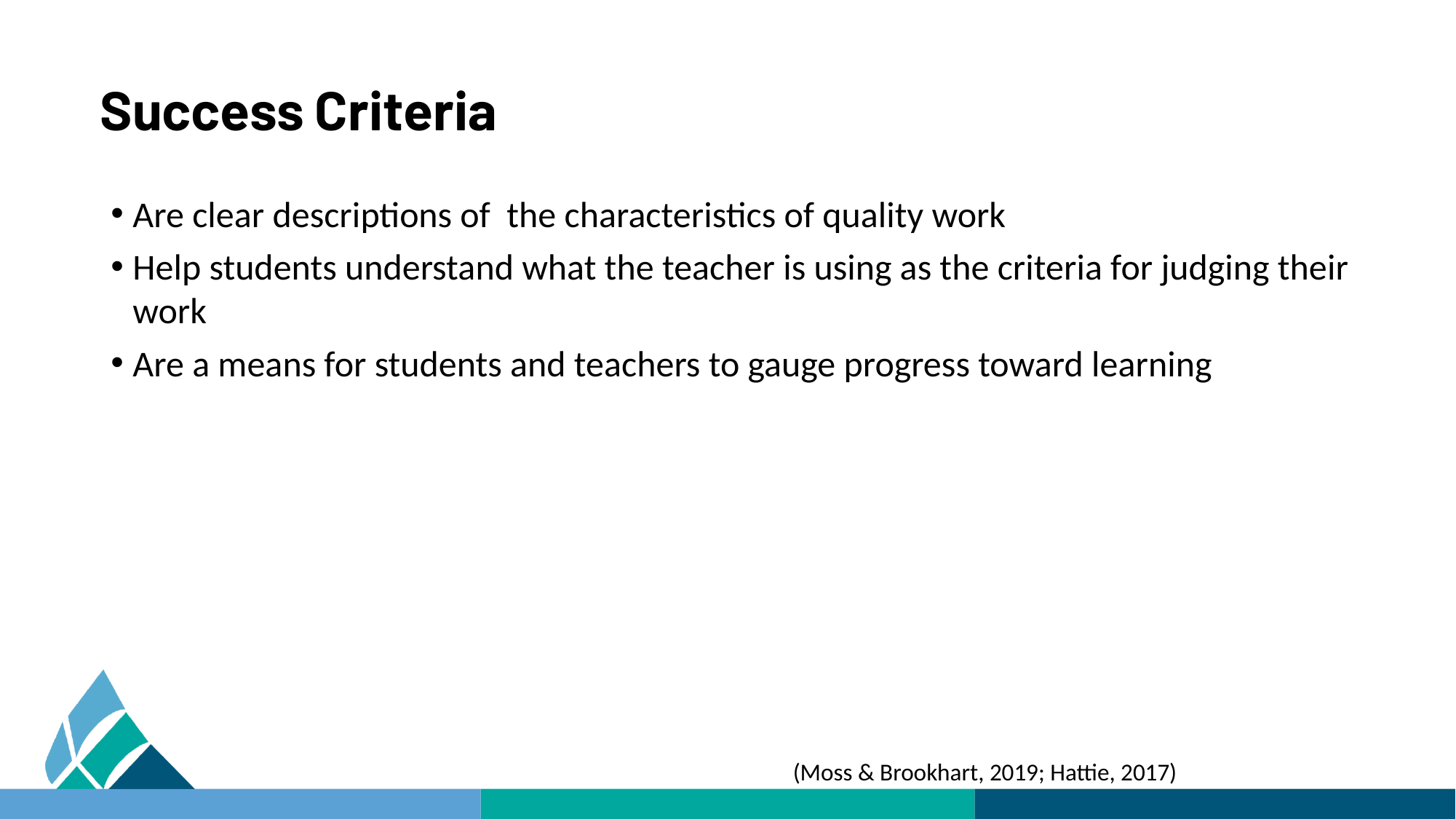

# Success Criteria
Are clear descriptions of  the characteristics of quality work
Help students understand what the teacher is using as the criteria for judging their work
Are a means for students and teachers to gauge progress toward learning
(Moss & Brookhart, 2019; Hattie, 2017)